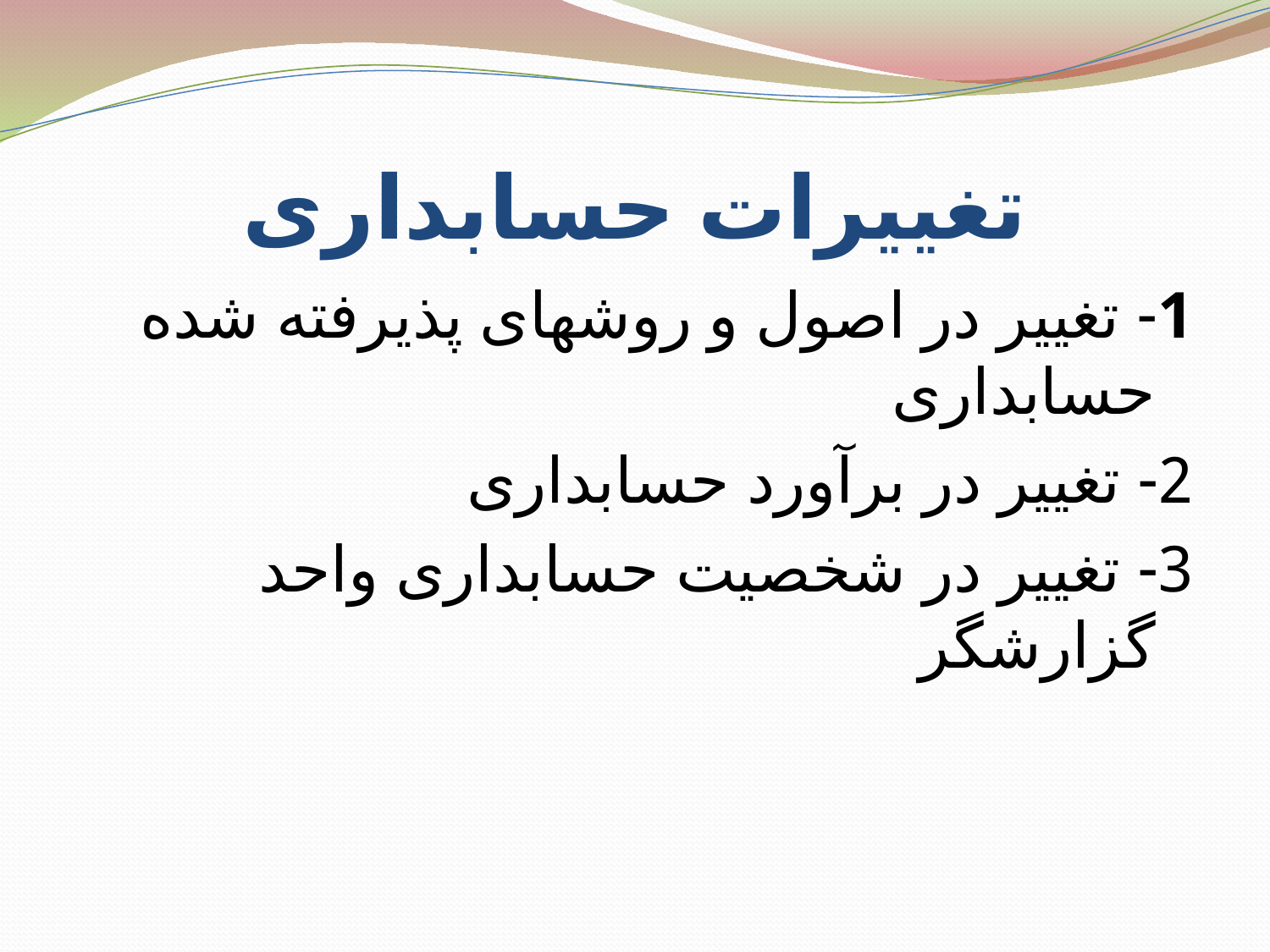

# تغییرات حسابداری
1- تغییر در اصول و روشهای پذیرفته شده حسابداری
2- تغییر در برآورد حسابداری
3- تغییر در شخصیت حسابداری واحد گزارشگر